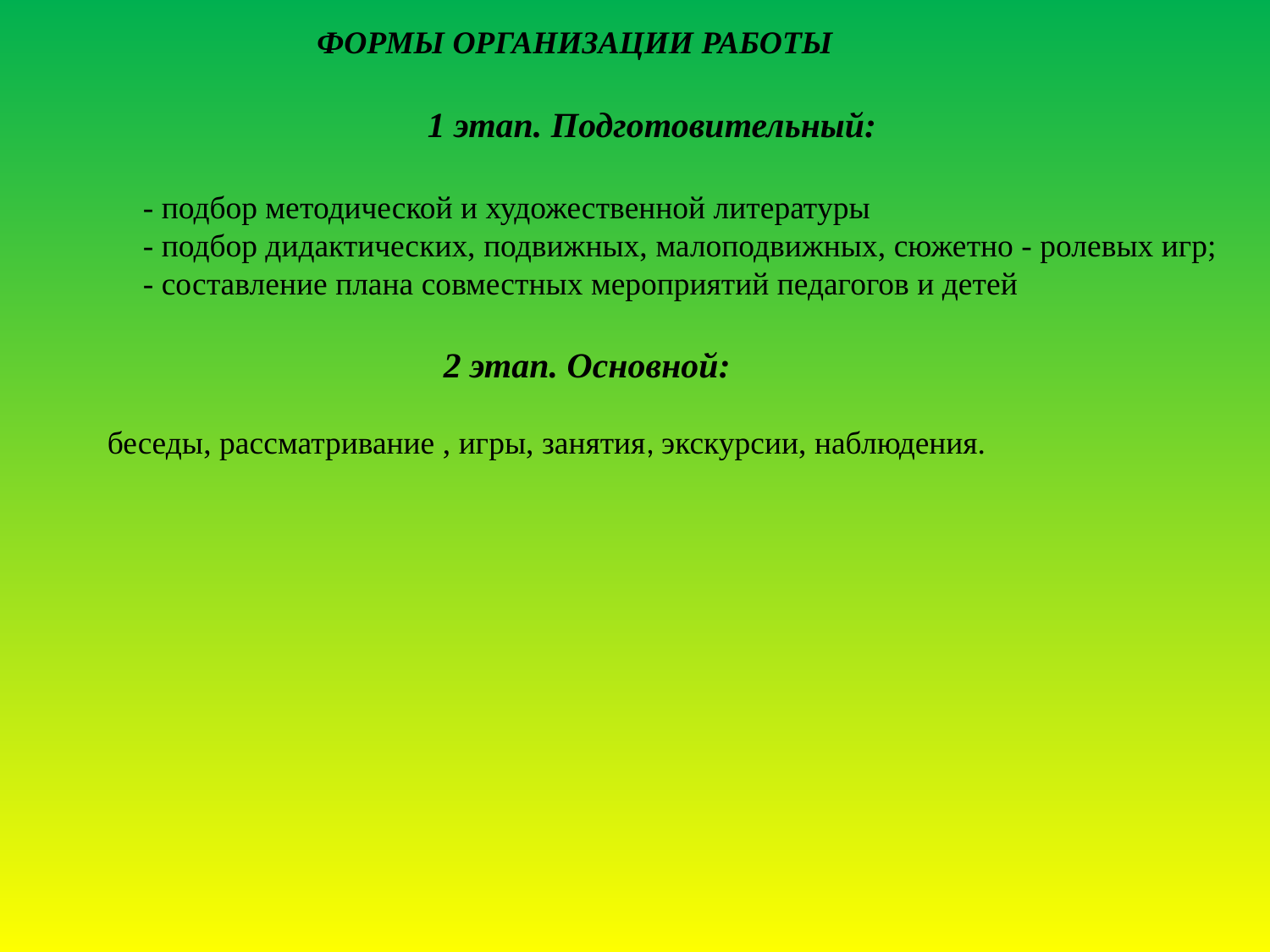

ФОРМЫ ОРГАНИЗАЦИИ РАБОТЫ
                                1 этап. Подготовительный:

- подбор методической и художественной литературы
- подбор дидактических, подвижных, малоподвижных, сюжетно - ролевых игр;
- составление плана совместных мероприятий педагогов и детей
                                                2 этап. Основной:
беседы, рассматривание , игры, занятия, экскурсии, наблюдения.